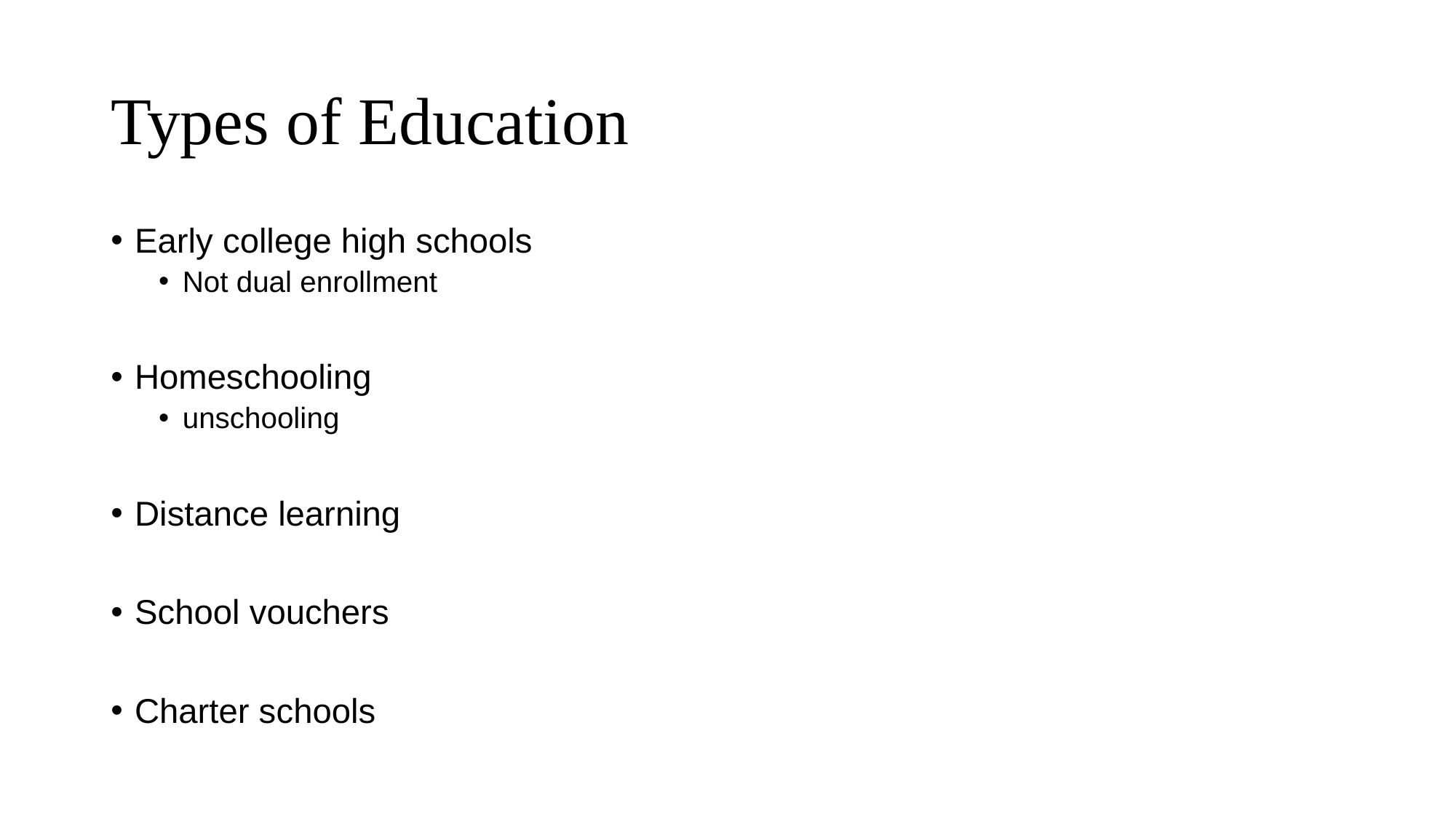

# Types of Education
Early college high schools
Not dual enrollment

Homeschooling
unschooling

Distance learning

School vouchers

Charter schools